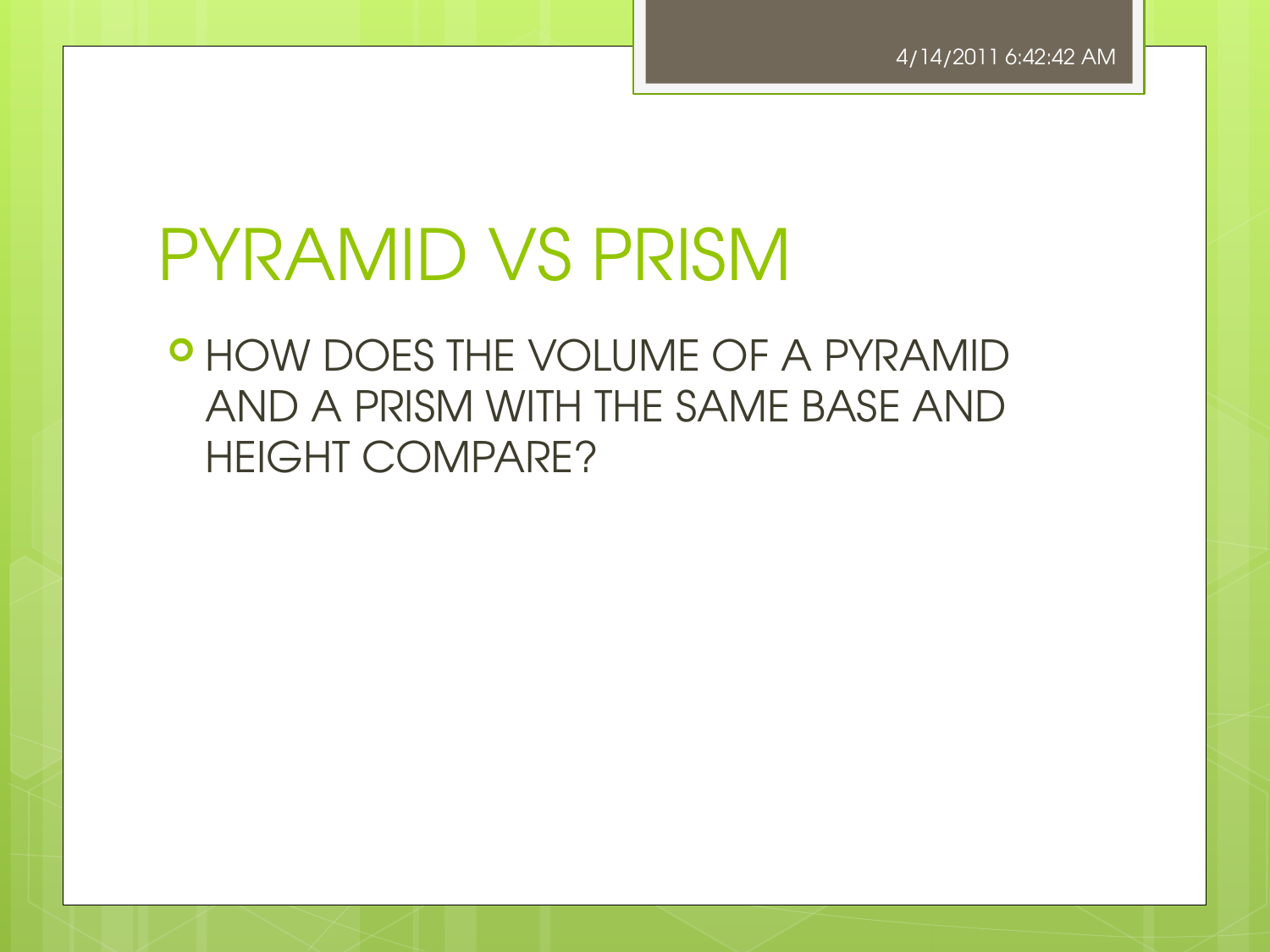

4/14/2011 6:42:42 AM
# PYRAMID VS PRISM
HOW DOES THE VOLUME OF A PYRAMID AND A PRISM WITH THE SAME BASE AND HEIGHT COMPARE?